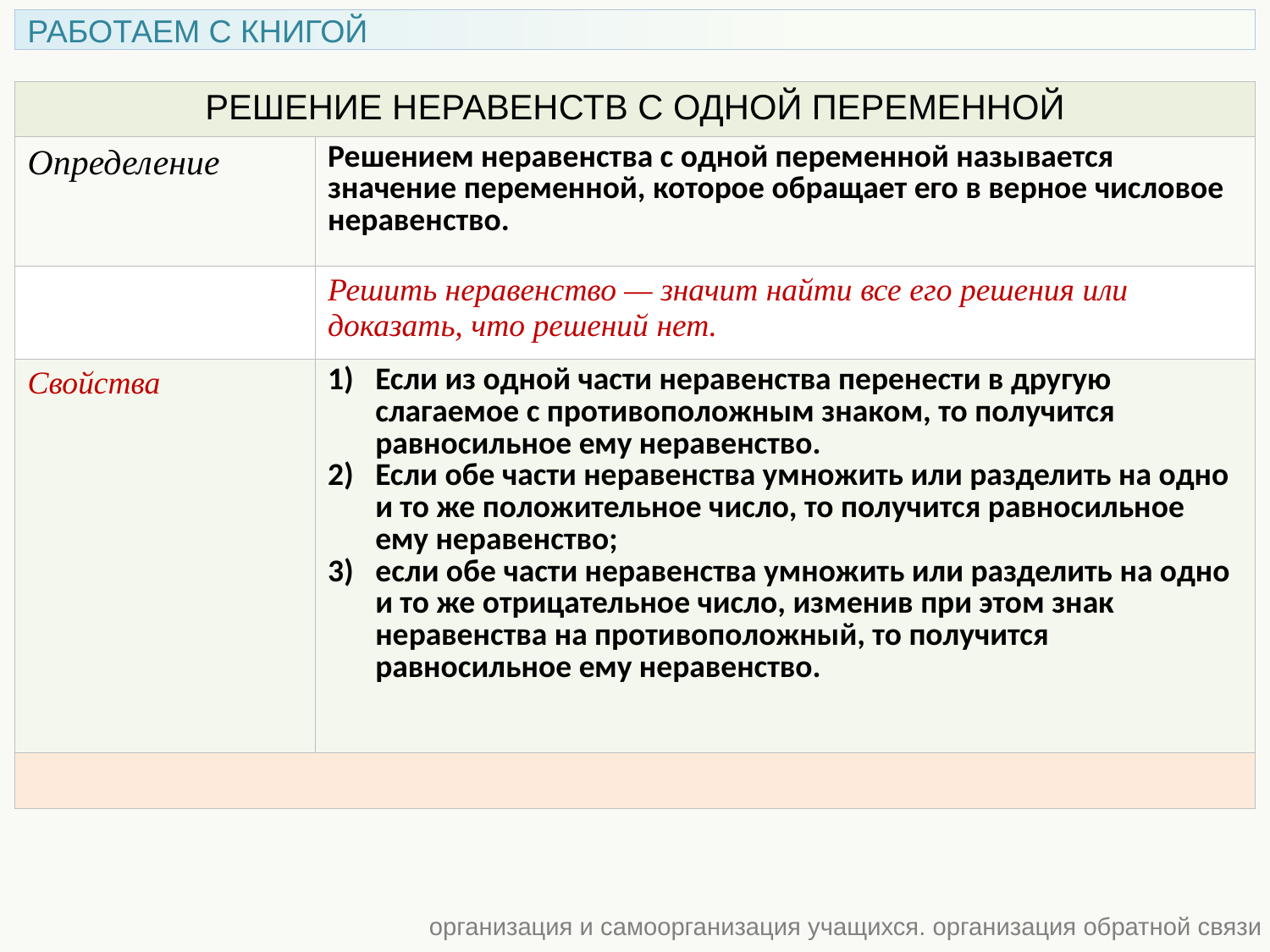

РАБОТАЕМ С КНИГОЙ
| РЕШЕНИЕ НЕРАВЕНСТВ С ОДНОЙ ПЕРЕМЕННОЙ |  |
| --- | --- |
| Определение | Решением неравенства с одной переменной называется значение переменной, которое обращает его в верное числовое неравенство. |
|  | Решить неравенство — значит найти все его решения или доказать, что решений нет. |
| Свойства | Если из одной части неравенства перенести в другую слагаемое с противоположным знаком, то получится равносильное ему неравенство. Если обе части неравенства умножить или разделить на одно и то же положительное число, то получится равносильное ему неравенство; если обе части неравенства умножить или разделить на одно и то же отрицательное число, изменив при этом знак неравенства на противоположный, то получится равносильное ему неравенство. |
|  |  |
организация и самоорганизация учащихся. организация обратной связи